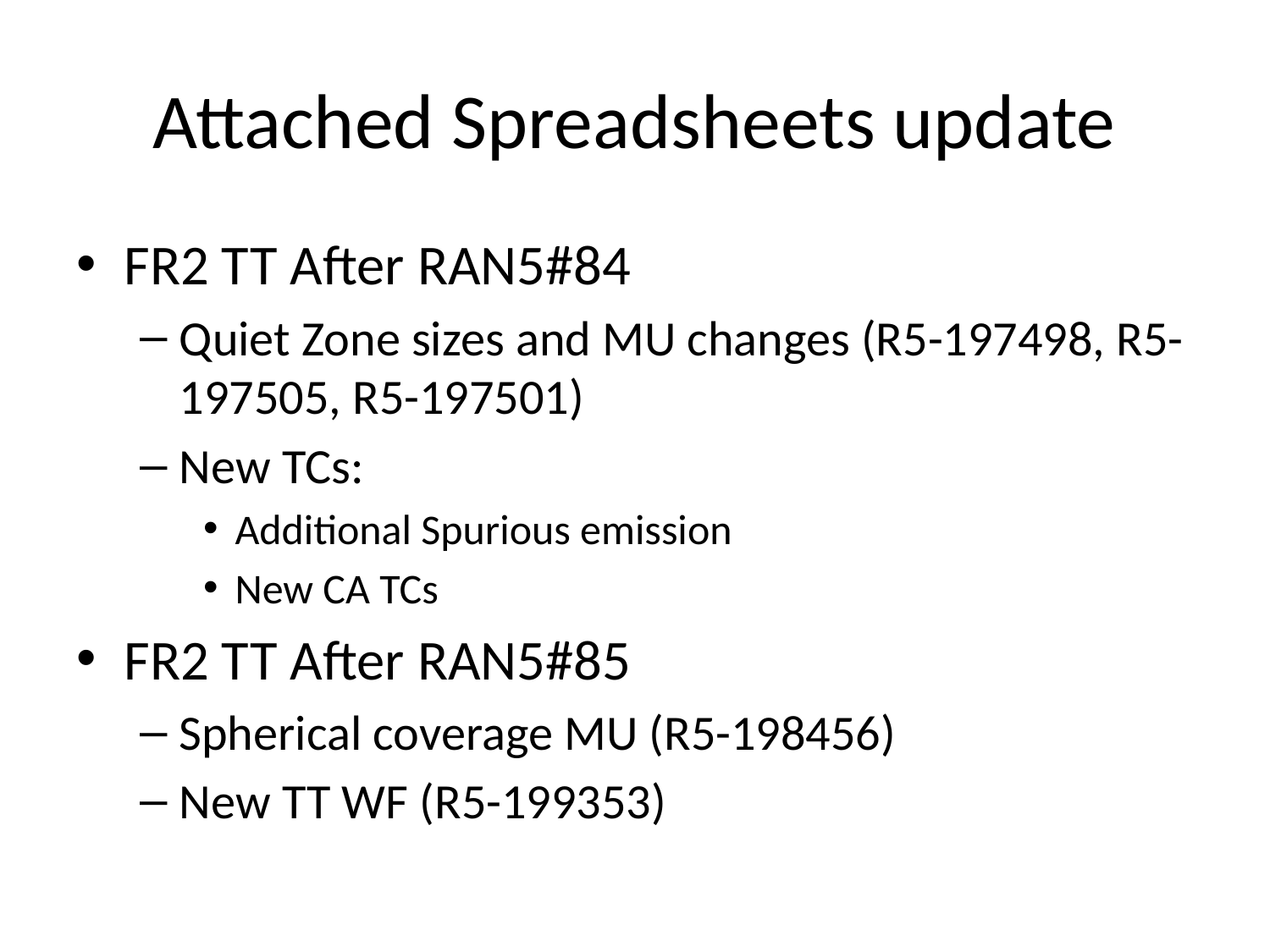

# Attached Spreadsheets update
FR2 TT After RAN5#84
Quiet Zone sizes and MU changes (R5-197498, R5-197505, R5-197501)
New TCs:
Additional Spurious emission
New CA TCs
FR2 TT After RAN5#85
Spherical coverage MU (R5-198456)
New TT WF (R5-199353)